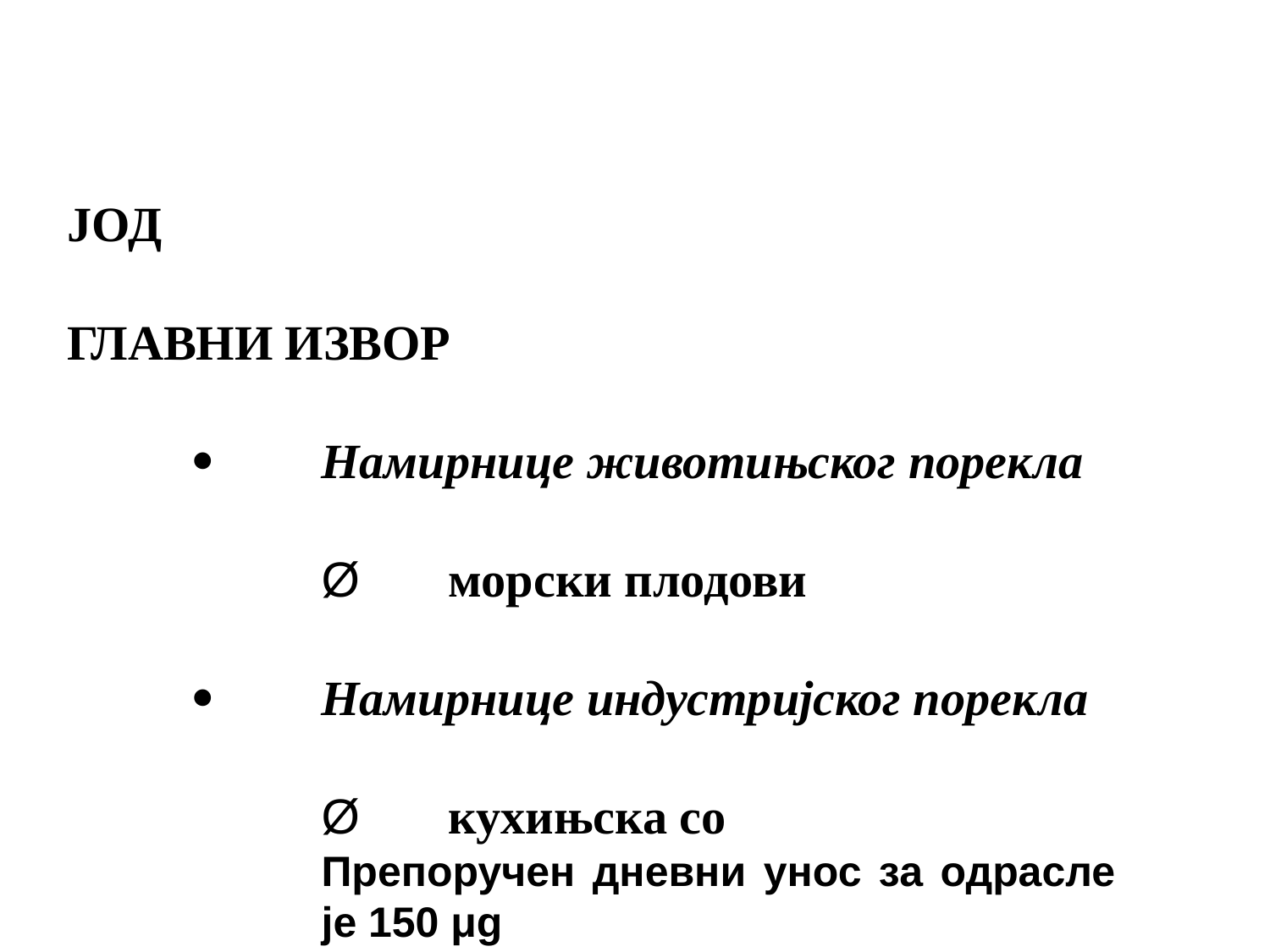

ЈОД

ГЛАВНИ ИЗВОР

•	Намирнице животињског порекла

Ø	морски плодови

•	Намирнице индустријског порекла

Ø	кухињска со
Препоручен дневни унос за одрасле  је 150 μg